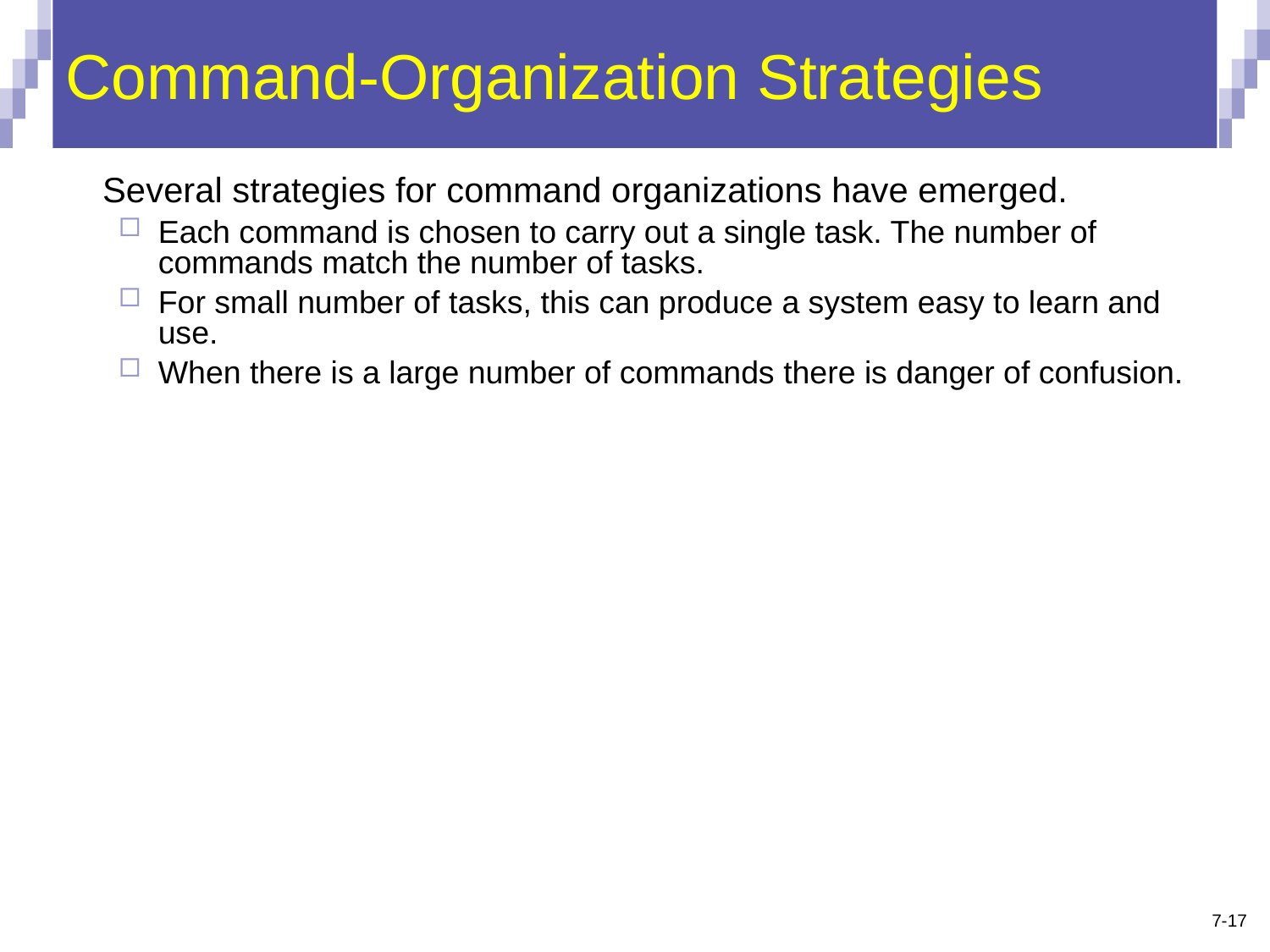

Command-Organization Strategies
	Several strategies for command organizations have emerged.
Each command is chosen to carry out a single task. The number of commands match the number of tasks.
For small number of tasks, this can produce a system easy to learn and use.
When there is a large number of commands there is danger of confusion.
7-17